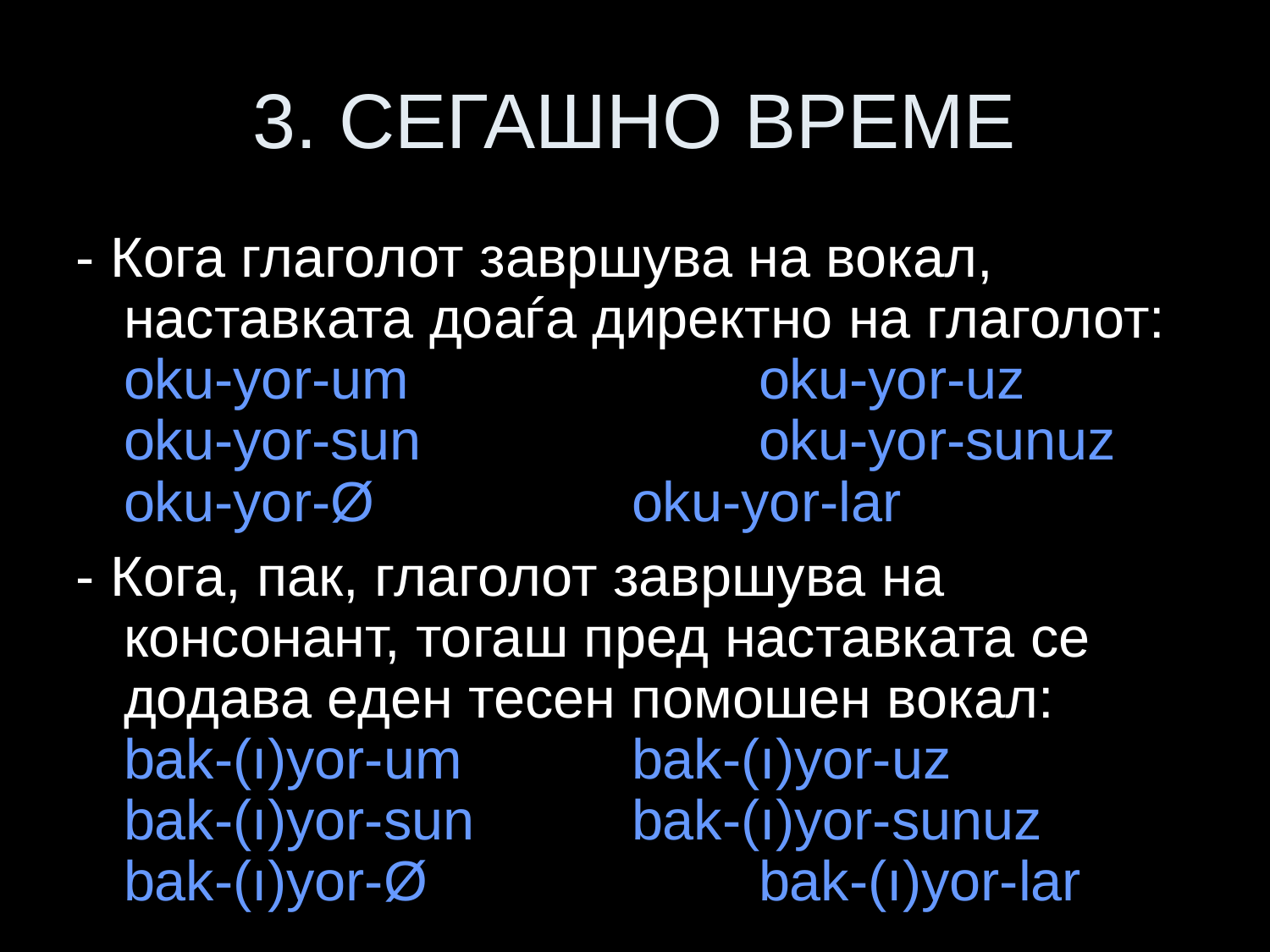

# 3. СЕГАШНО ВРЕМЕ
- Кога глаголот завршува на вокал, наставката доаѓа директно на глаголот:
oku-yor-um			oku-yor-uz
oku-yor-sun			oku-yor-sunuz
oku-yor-Ø			oku-yor-lar
- Кога, пак, глаголот завршува на консонант, тогаш пред наставката се додава еден тесен помошен вокал:
bak-(ı)yor-um		bak-(ı)yor-uz
bak-(ı)yor-sun		bak-(ı)yor-sunuz
bak-(ı)yor-Ø			bak-(ı)yor-lar